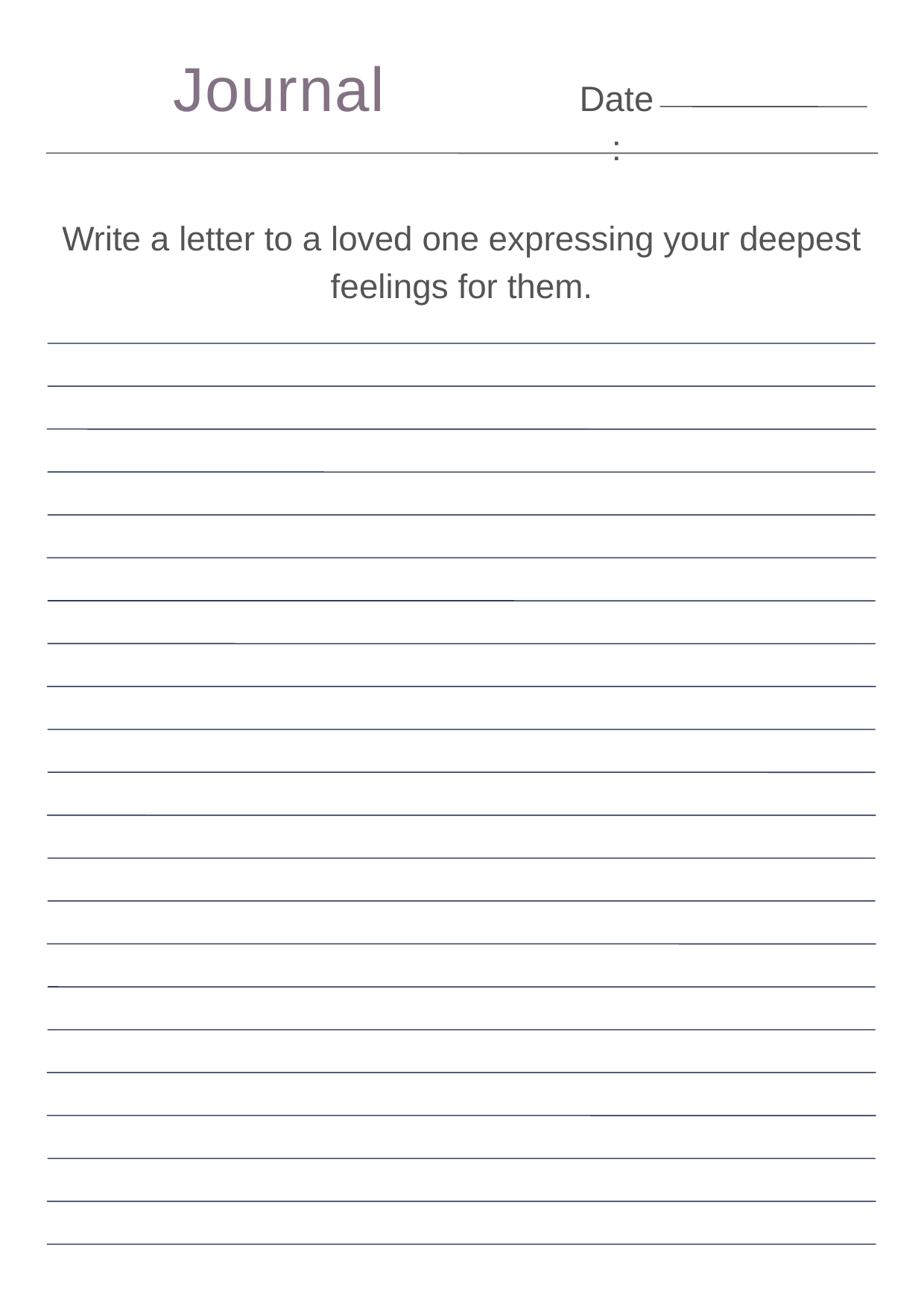

Journal
Date:

Write a letter to a loved one expressing your deepest feelings for them.